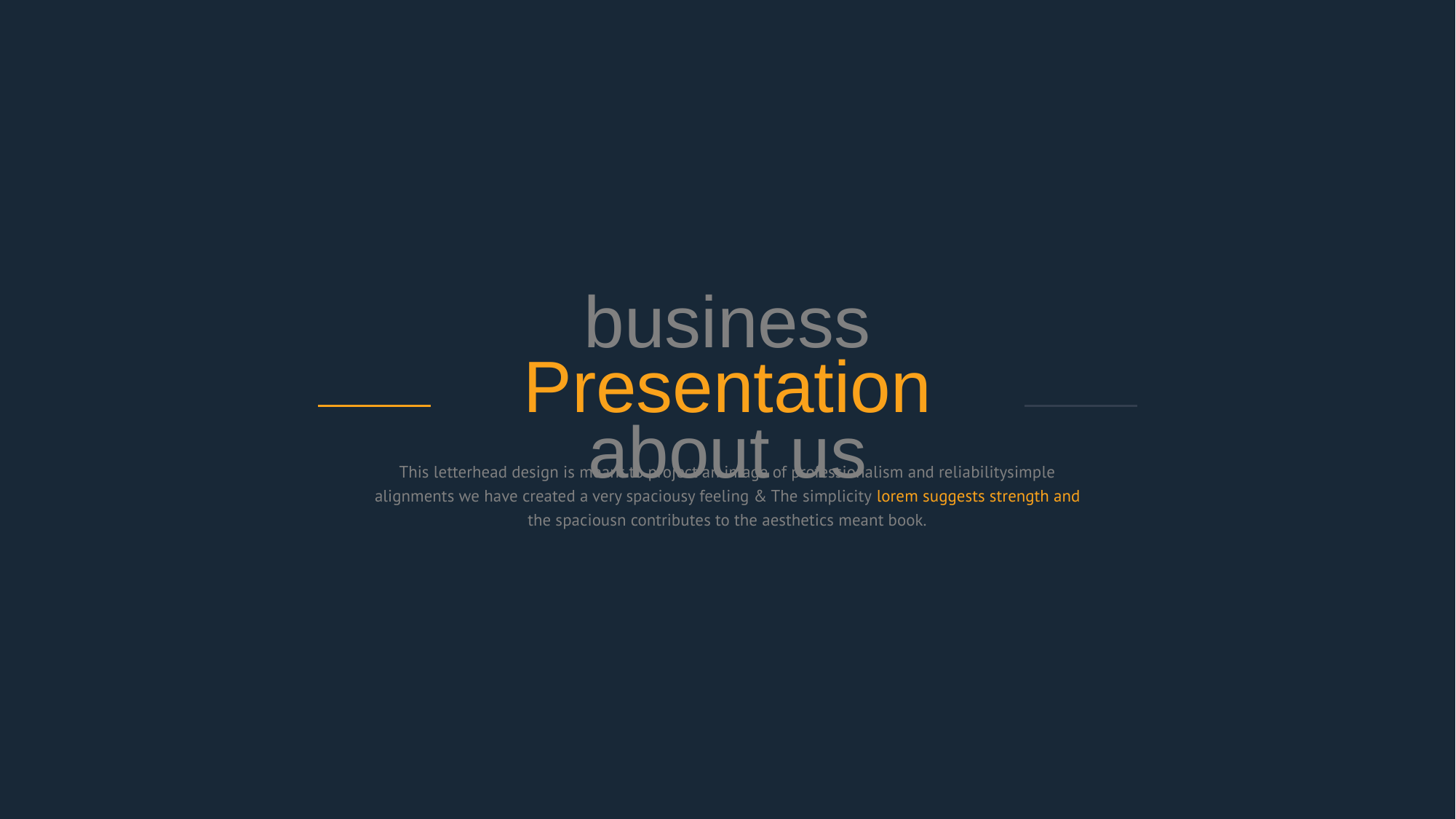

5
business
Presentation about us
This letterhead design is meant to project an image of professionalism and reliabilitysimple alignments we have created a very spaciousy feeling & The simplicity lorem suggests strength and the spaciousn contributes to the aesthetics meant book.
www.yourwebsite.com